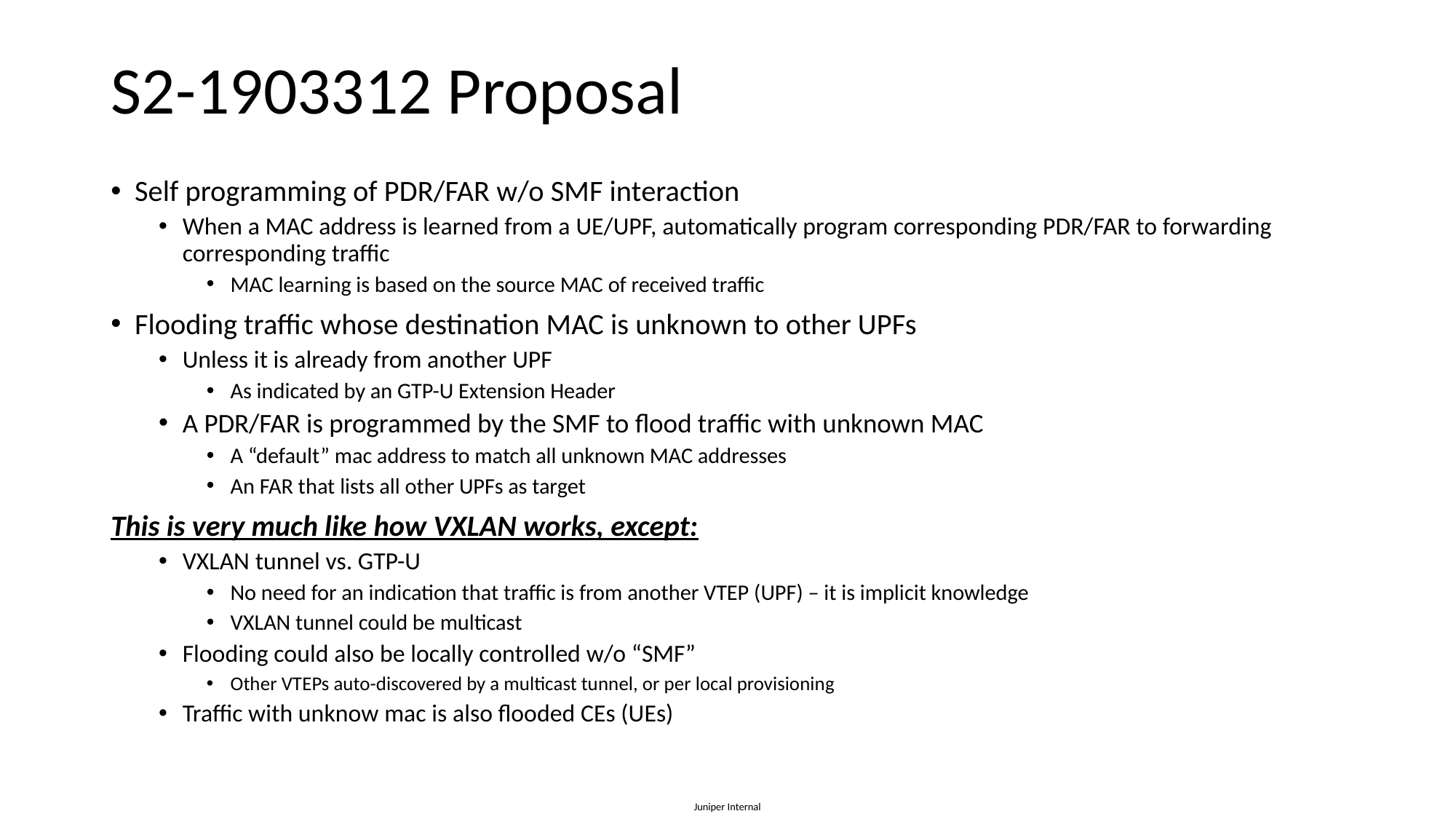

# S2-1903312 Proposal
Self programming of PDR/FAR w/o SMF interaction
When a MAC address is learned from a UE/UPF, automatically program corresponding PDR/FAR to forwarding corresponding traffic
MAC learning is based on the source MAC of received traffic
Flooding traffic whose destination MAC is unknown to other UPFs
Unless it is already from another UPF
As indicated by an GTP-U Extension Header
A PDR/FAR is programmed by the SMF to flood traffic with unknown MAC
A “default” mac address to match all unknown MAC addresses
An FAR that lists all other UPFs as target
This is very much like how VXLAN works, except:
VXLAN tunnel vs. GTP-U
No need for an indication that traffic is from another VTEP (UPF) – it is implicit knowledge
VXLAN tunnel could be multicast
Flooding could also be locally controlled w/o “SMF”
Other VTEPs auto-discovered by a multicast tunnel, or per local provisioning
Traffic with unknow mac is also flooded CEs (UEs)